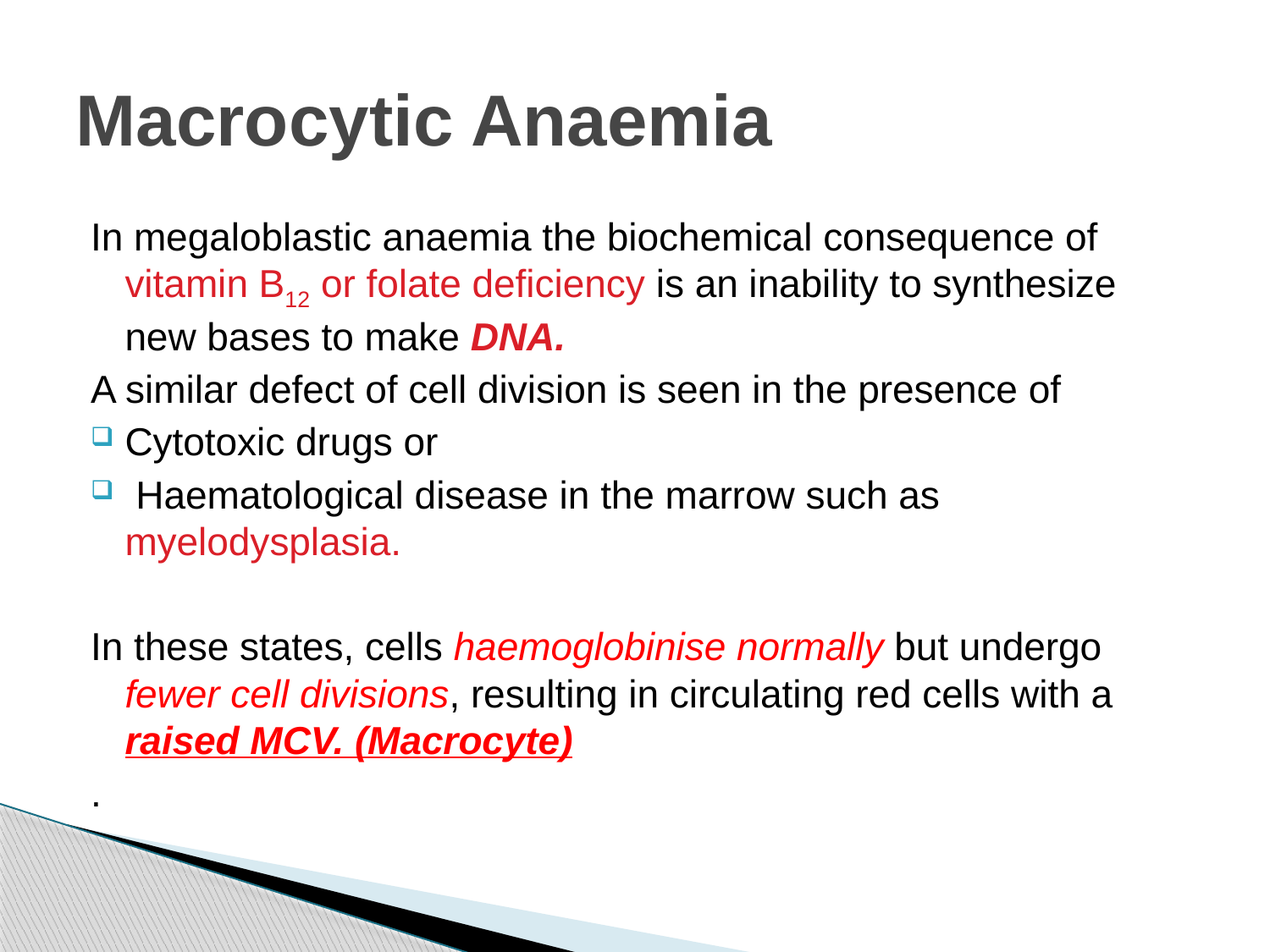

# Macrocytic Anaemia
In megaloblastic anaemia the biochemical consequence of vitamin B12 or folate deficiency is an inability to synthesize new bases to make DNA.
A similar defect of cell division is seen in the presence of
Cytotoxic drugs or
 Haematological disease in the marrow such as myelodysplasia.

In these states, cells haemoglobinise normally but undergo fewer cell divisions, resulting in circulating red cells with a raised MCV. (Macrocyte)
.